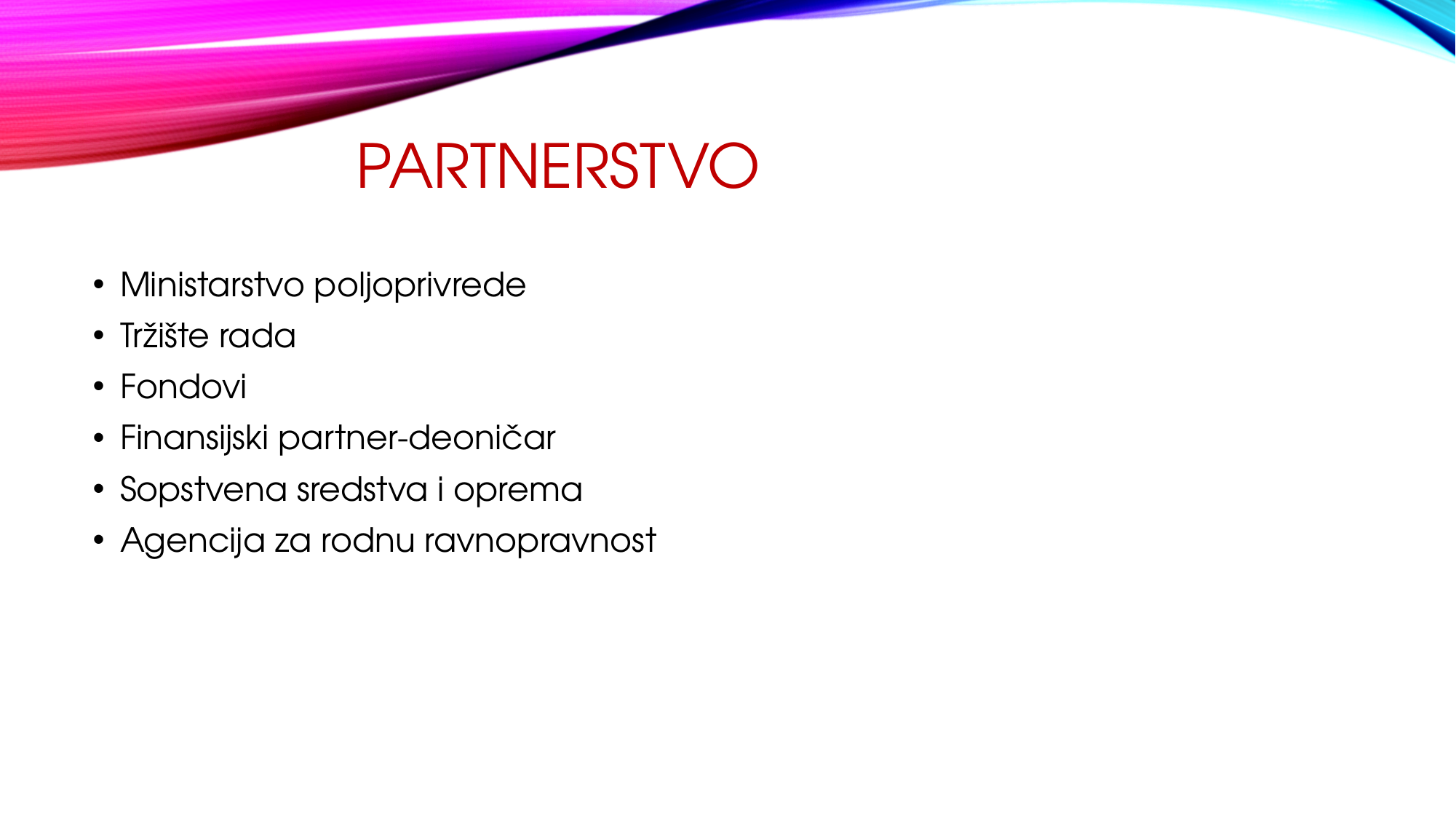

# Partnerstvo
Ministarstvo poljoprivrede
Tržište rada
Fondovi
Finansijski partner-deoničar
Sopstvena sredstva i oprema
Agencija za rodnu ravnopravnost